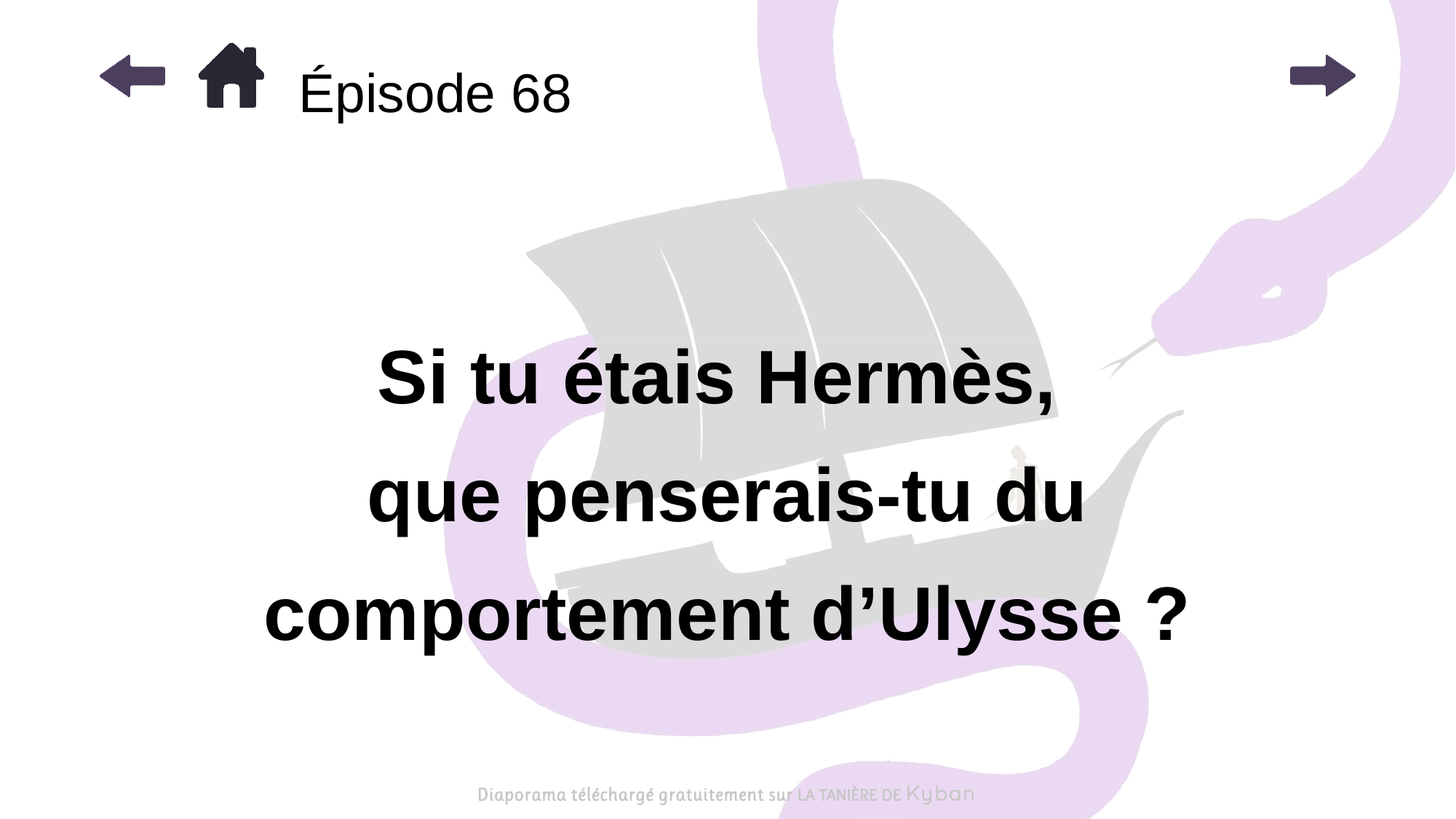

# Épisode 68
Si tu étais Hermès,
que penserais-tu du comportement d’Ulysse ?